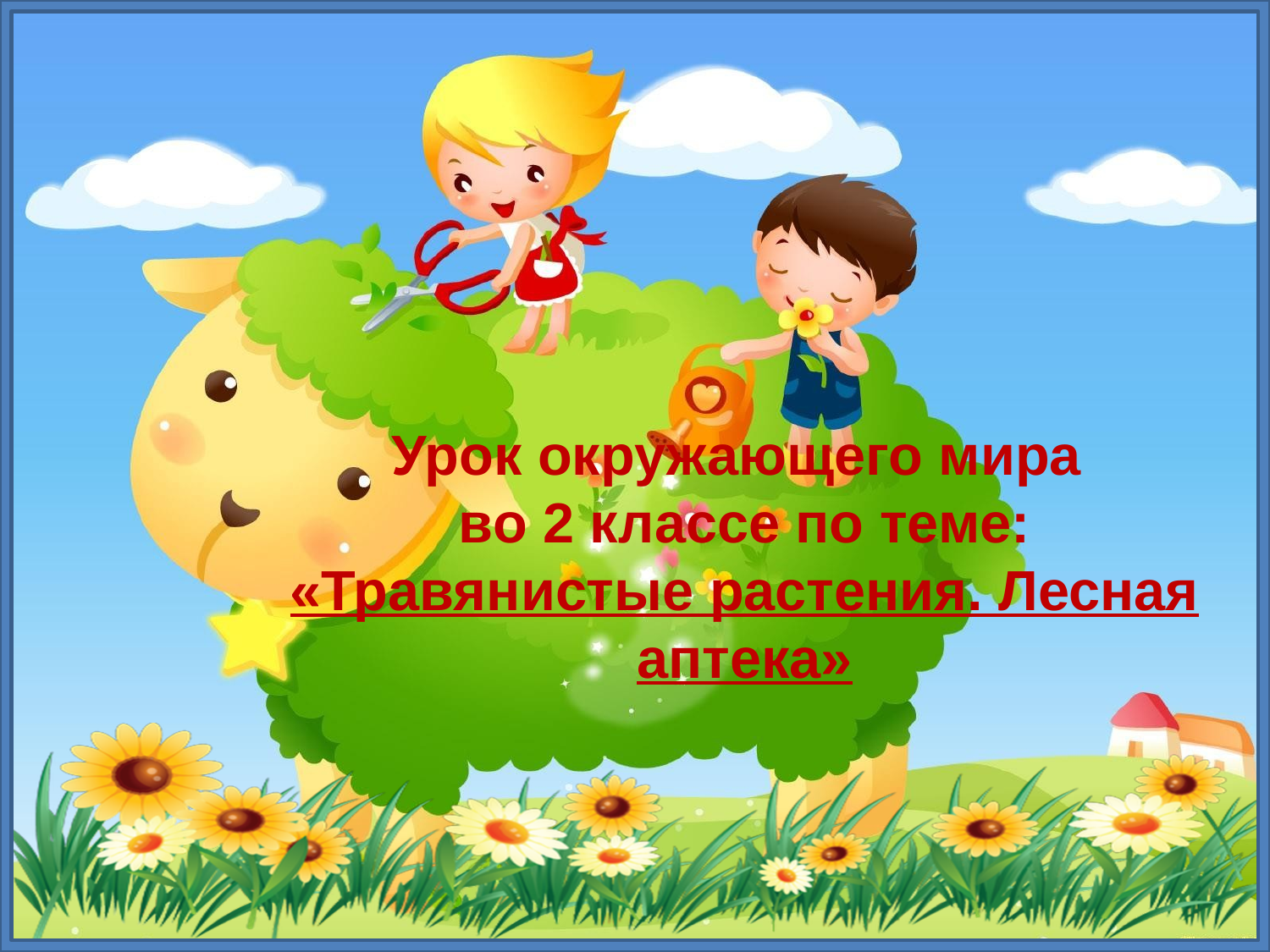

# Урок окружающего мира во 2 классе по теме: «Травянистые растения. Лесная аптека»